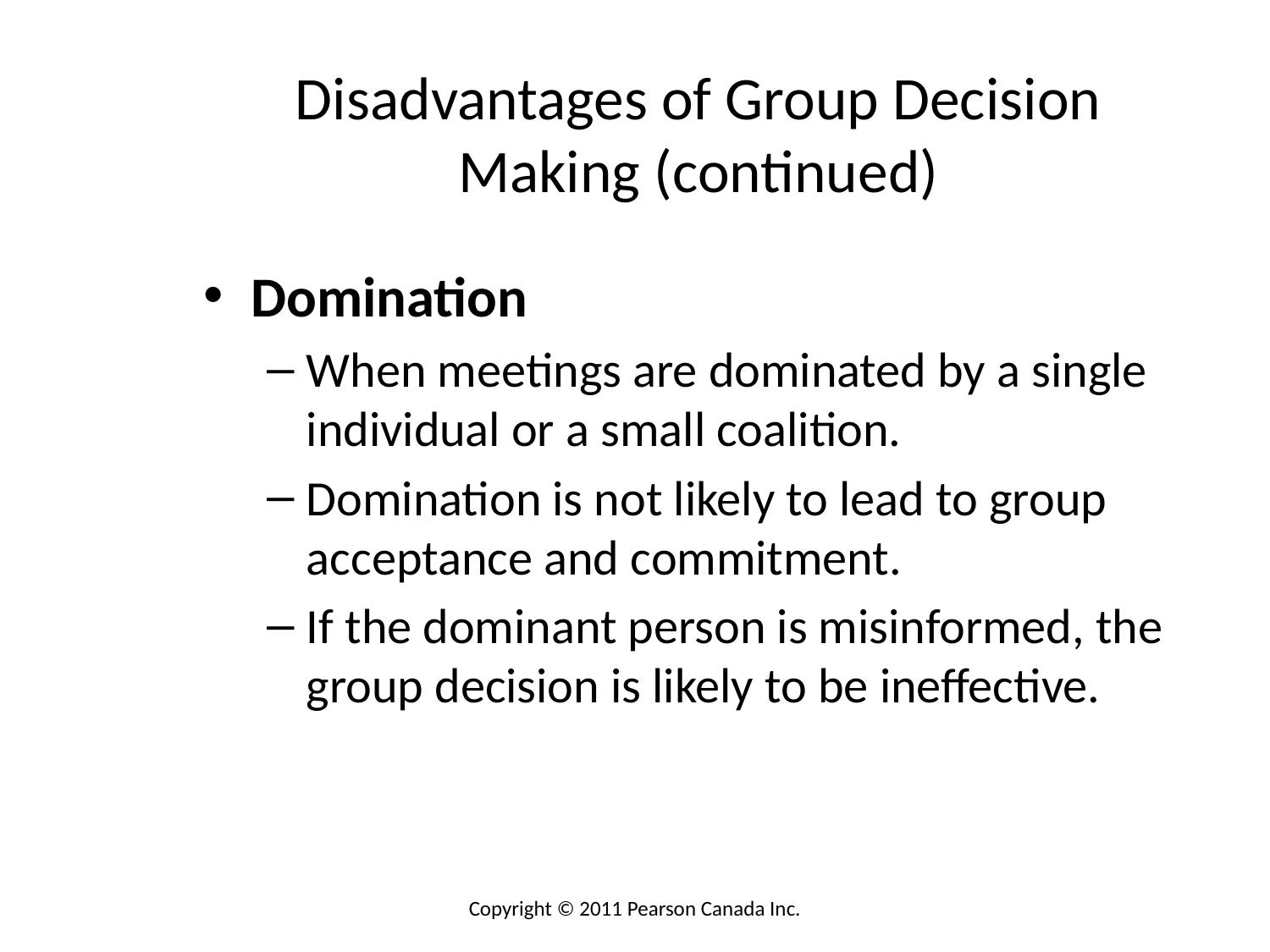

# Disadvantages of Group Decision Making (continued)
Domination
When meetings are dominated by a single individual or a small coalition.
Domination is not likely to lead to group acceptance and commitment.
If the dominant person is misinformed, the group decision is likely to be ineffective.
Copyright © 2011 Pearson Canada Inc.